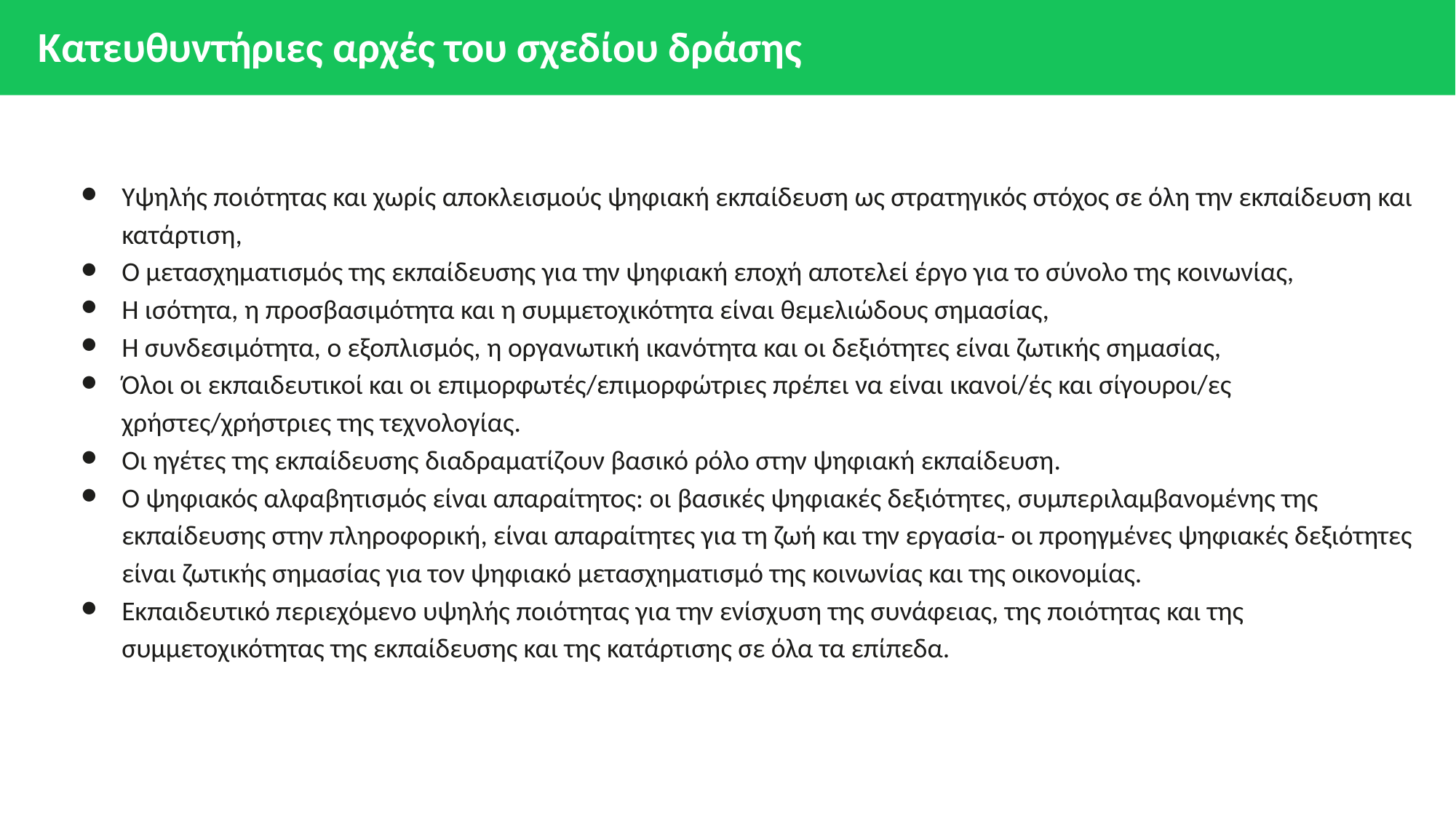

Κατευθυντήριες αρχές του σχεδίου δράσης

Υψηλής ποιότητας και χωρίς αποκλεισμούς ψηφιακή εκπαίδευση ως στρατηγικός στόχος σε όλη την εκπαίδευση και κατάρτιση,
Ο μετασχηματισμός της εκπαίδευσης για την ψηφιακή εποχή αποτελεί έργο για το σύνολο της κοινωνίας,
Η ισότητα, η προσβασιμότητα και η συμμετοχικότητα είναι θεμελιώδους σημασίας,
Η συνδεσιμότητα, ο εξοπλισμός, η οργανωτική ικανότητα και οι δεξιότητες είναι ζωτικής σημασίας,
Όλοι οι εκπαιδευτικοί και οι επιμορφωτές/επιμορφώτριες πρέπει να είναι ικανοί/ές και σίγουροι/ες χρήστες/χρήστριες της τεχνολογίας.
Οι ηγέτες της εκπαίδευσης διαδραματίζουν βασικό ρόλο στην ψηφιακή εκπαίδευση.
Ο ψηφιακός αλφαβητισμός είναι απαραίτητος: οι βασικές ψηφιακές δεξιότητες, συμπεριλαμβανομένης της εκπαίδευσης στην πληροφορική, είναι απαραίτητες για τη ζωή και την εργασία- οι προηγμένες ψηφιακές δεξιότητες είναι ζωτικής σημασίας για τον ψηφιακό μετασχηματισμό της κοινωνίας και της οικονομίας.
Εκπαιδευτικό περιεχόμενο υψηλής ποιότητας για την ενίσχυση της συνάφειας, της ποιότητας και της συμμετοχικότητας της εκπαίδευσης και της κατάρτισης σε όλα τα επίπεδα.